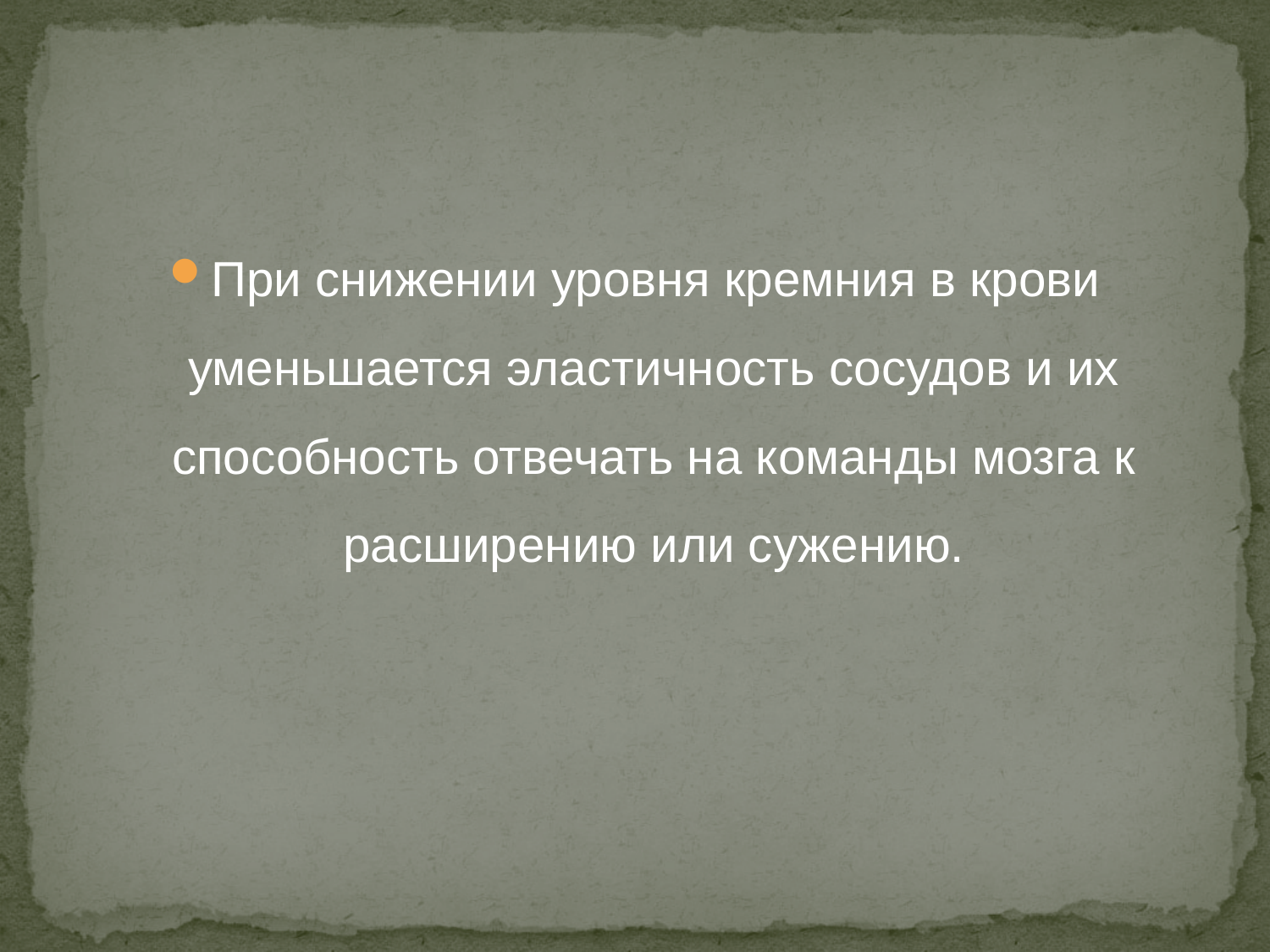

При снижении уровня кремния в крови уменьшается эластичность сосудов и их способность отвечать на команды мозга к расширению или сужению.